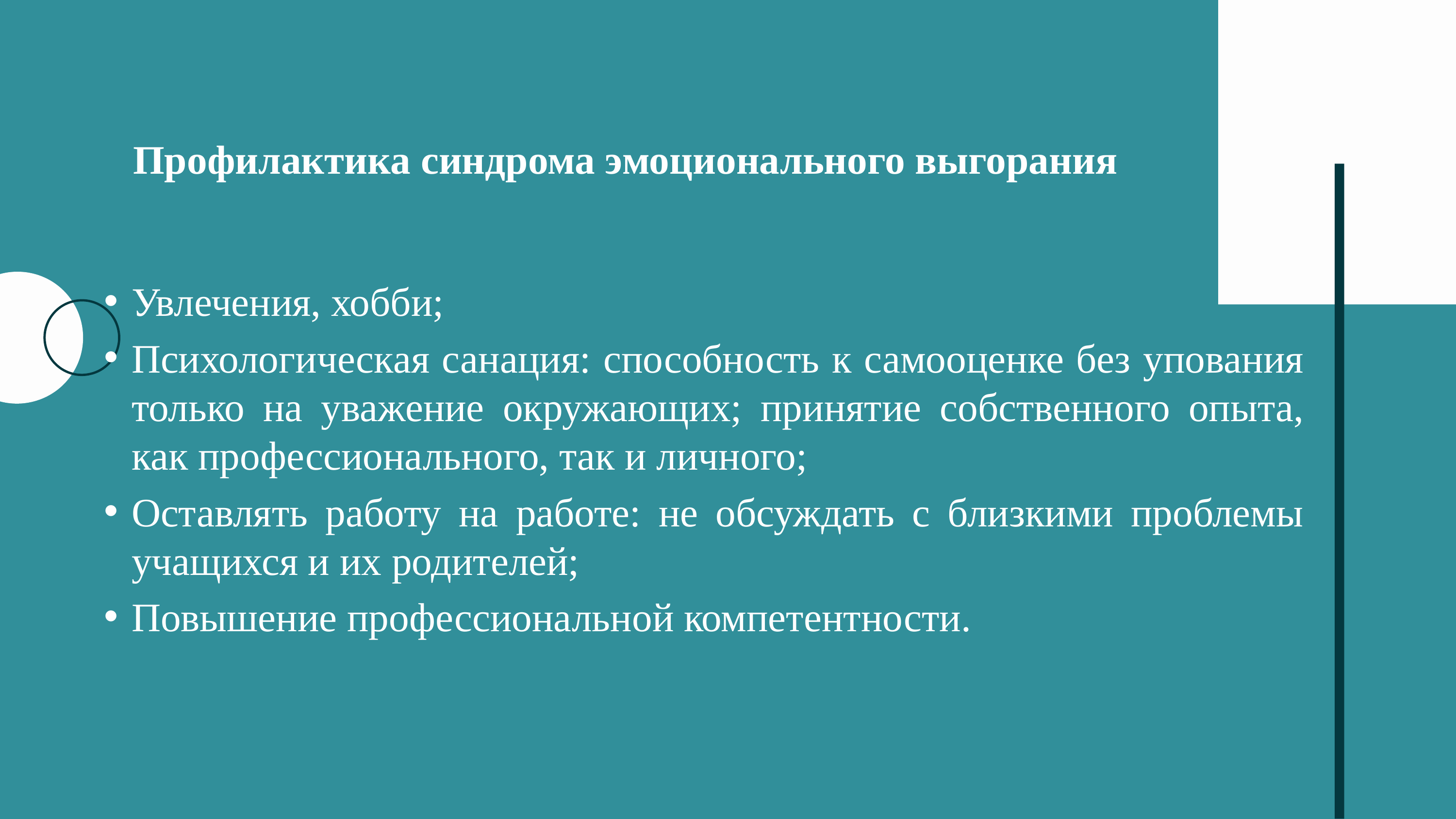

Профилактика синдрома эмоционального выгорания

Увлечения, хобби;
Психологическая санация: способность к самооценке без упования только на уважение окружающих; принятие собственного опыта, как профессионального, так и личного;
Оставлять работу на работе: не обсуждать с близкими проблемы учащихся и их родителей;
Повышение профессиональной компетентности.